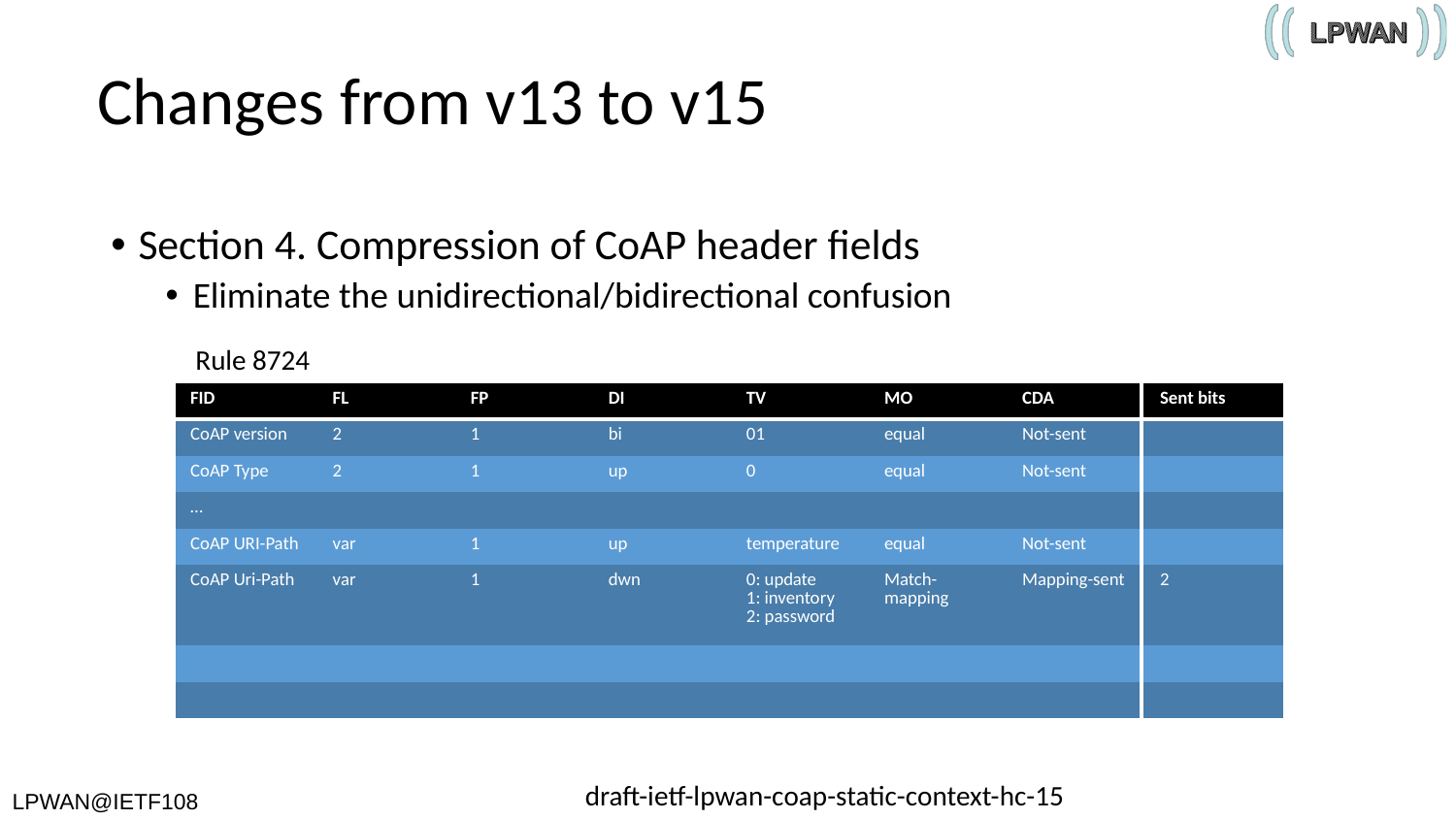

# Changes from v13 to v15
Section 4. Compression of CoAP header fields
Eliminate the unidirectional/bidirectional confusion

Rule 8724
| FID | FL | FP | DI | TV | MO | CDA | Sent bits |
| --- | --- | --- | --- | --- | --- | --- | --- |
| CoAP version | 2 | 1 | bi | 01 | equal | Not-sent |  |
| CoAP Type | 2 | 1 | up | 0 | equal | Not-sent |  |
| … |  |  |  |  |  |  |  |
| CoAP URI-Path | var | 1 | up | temperature | equal | Not-sent |  |
| CoAP Uri-Path | var | 1 | dwn | 0: update 1: inventory 2: password | Match-mapping | Mapping-sent | 2 |
|  |  |  |  |  |  |  |  |
|  |  |  |  |  |  |  |  |
draft-ietf-lpwan-coap-static-context-hc-15